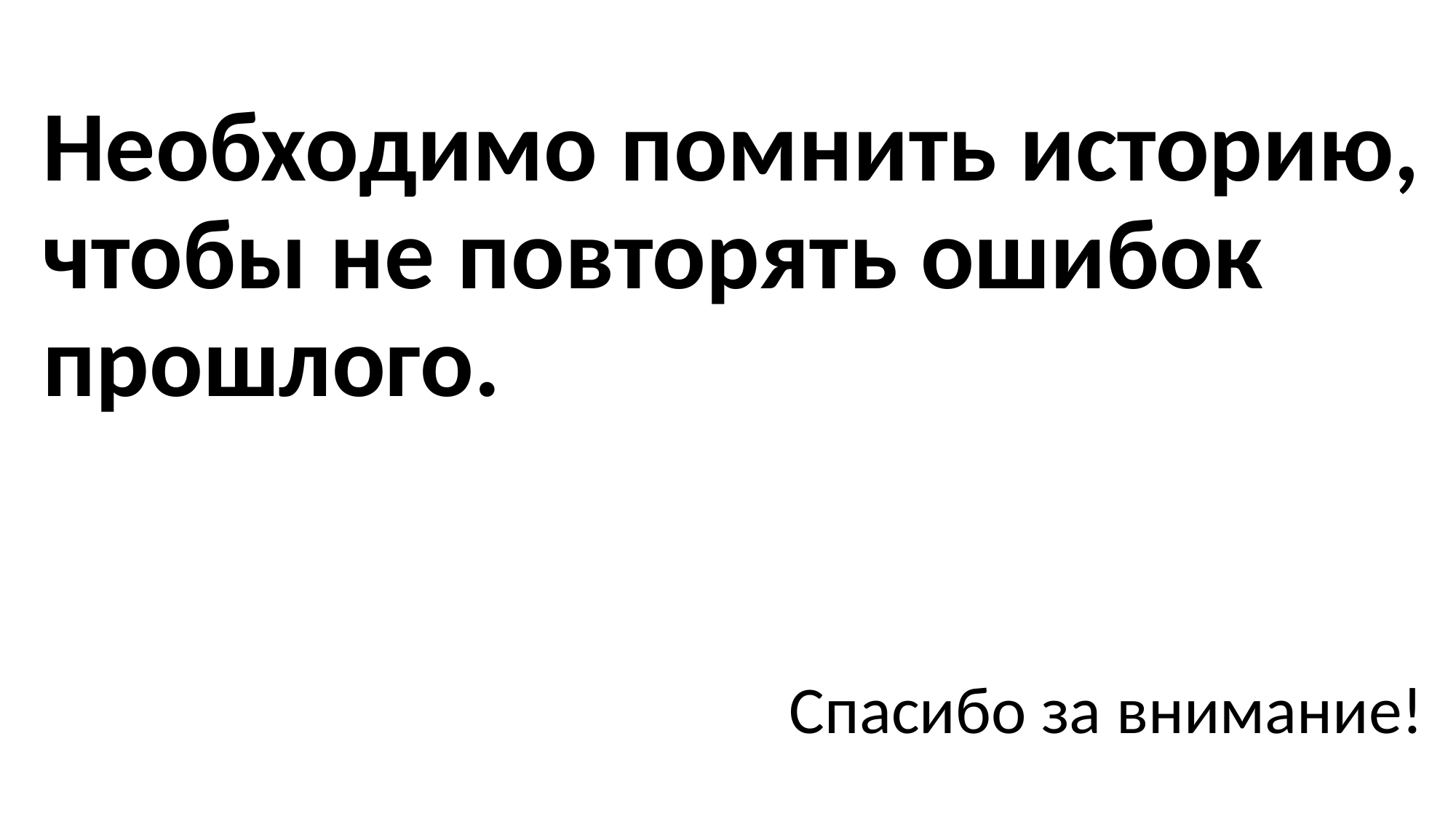

Необходимо помнить историю, чтобы не повторять ошибок прошлого.
# Спасибо за внимание!